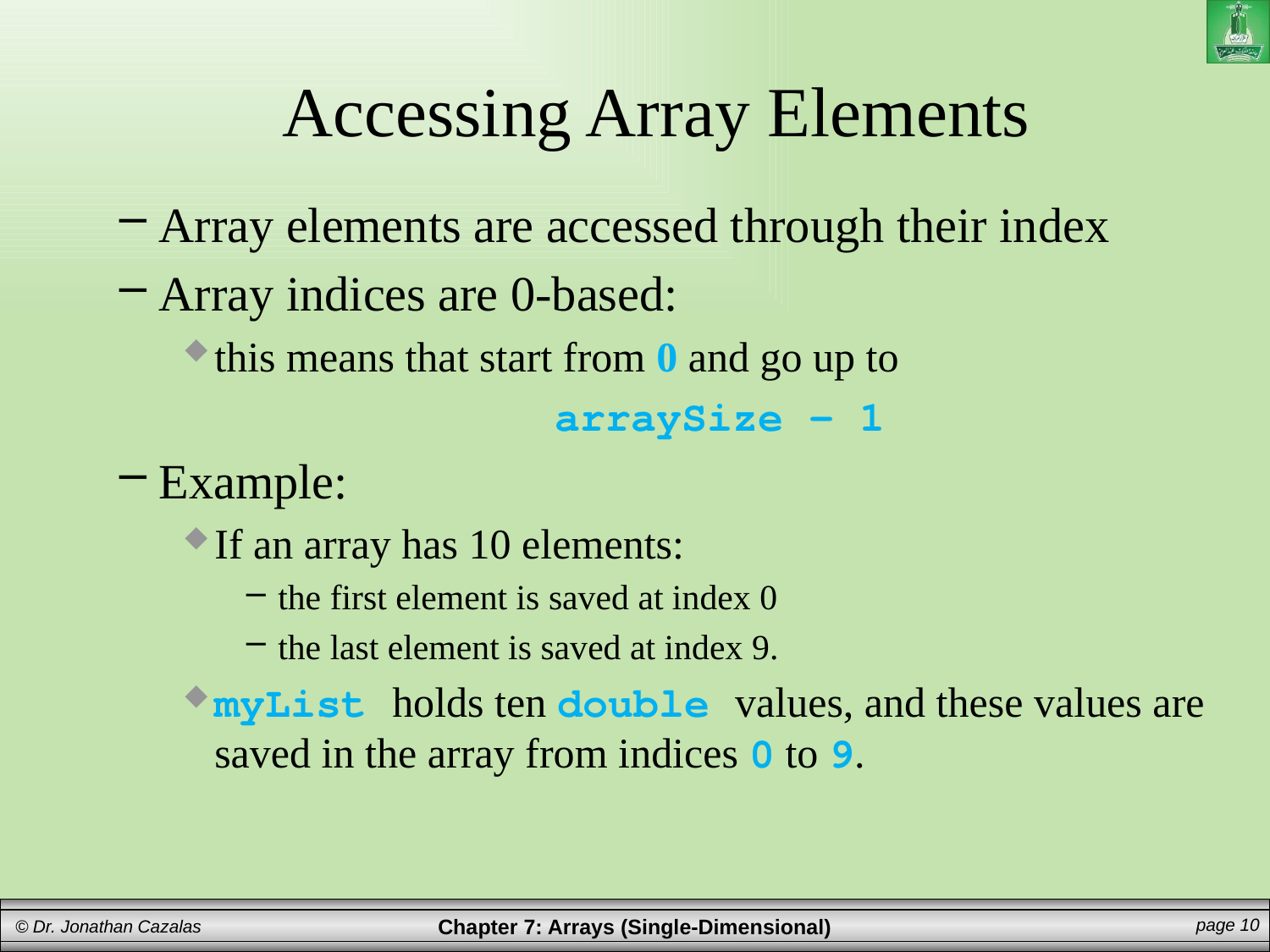

# Accessing Array Elements
Array elements are accessed through their index
Array indices are 0-based:
this means that start from 0 and go up to
arraySize – 1
Example:
If an array has 10 elements:
the first element is saved at index 0
the last element is saved at index 9.
myList holds ten double values, and these values are saved in the array from indices 0 to 9.